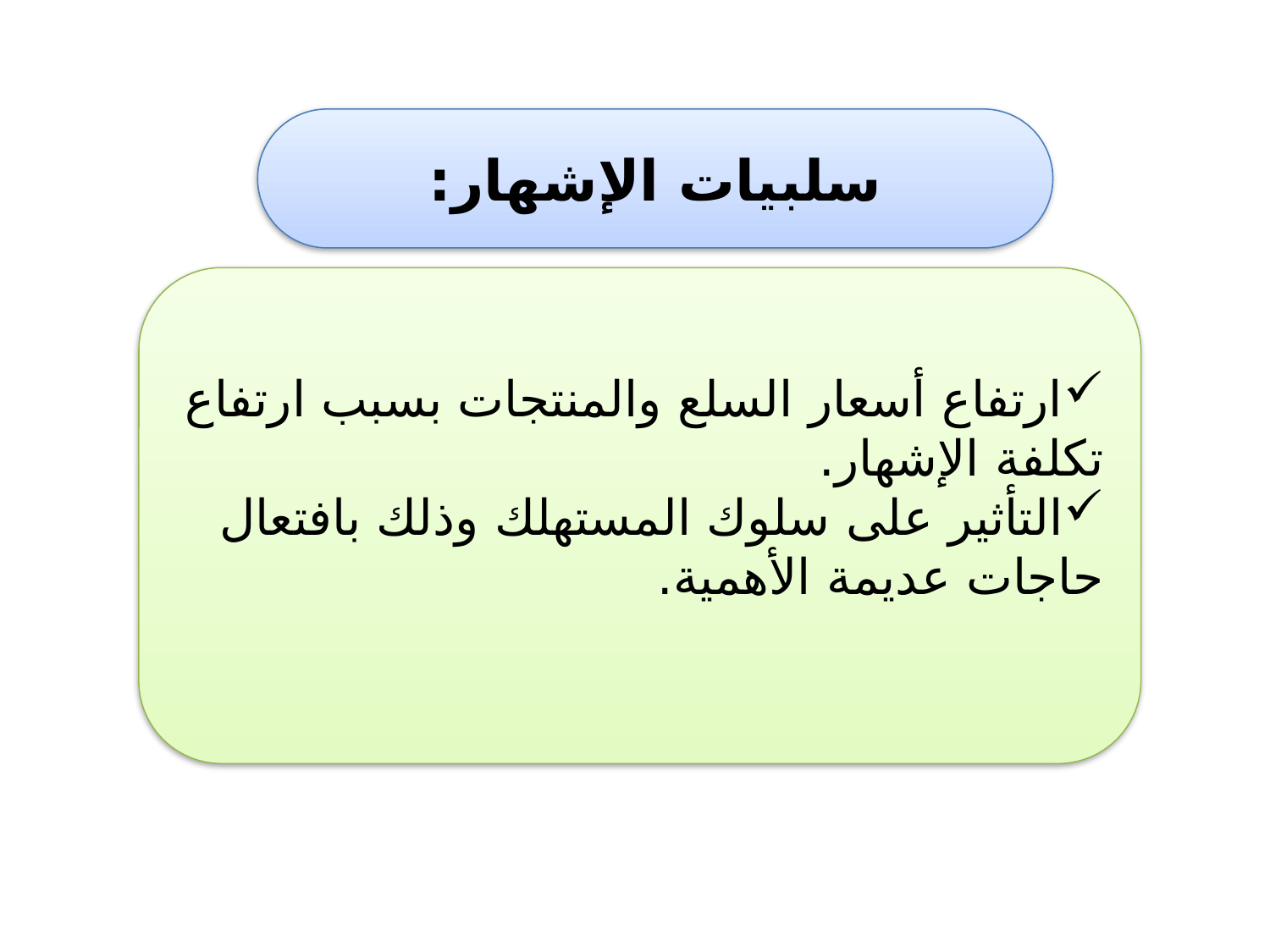

سلبيات الإشهار:
ارتفاع أسعار السلع والمنتجات بسبب ارتفاع تكلفة الإشهار.
التأثير على سلوك المستهلك وذلك بافتعال حاجات عديمة الأهمية.